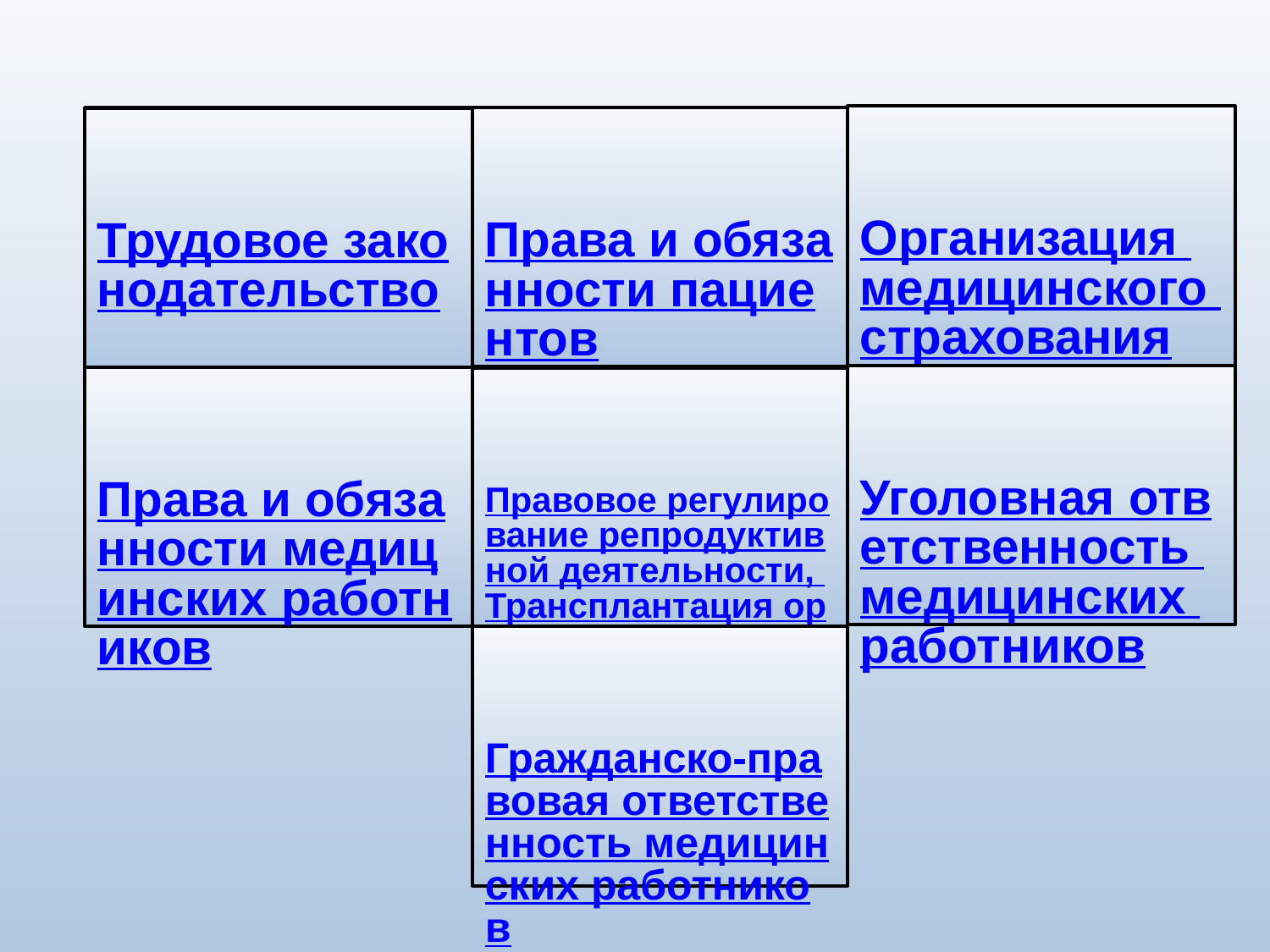

Организация медицинского страхования
Права и обязанности пациентов
Уголовная ответственность медицинских работников
Права и обязанности медицинских работников
Правовое регулирование репродуктивной деятельности, Трансплантация органов и тканей человека
Гражданско-правовая ответственность медицинских работников
Трудовое законодательство